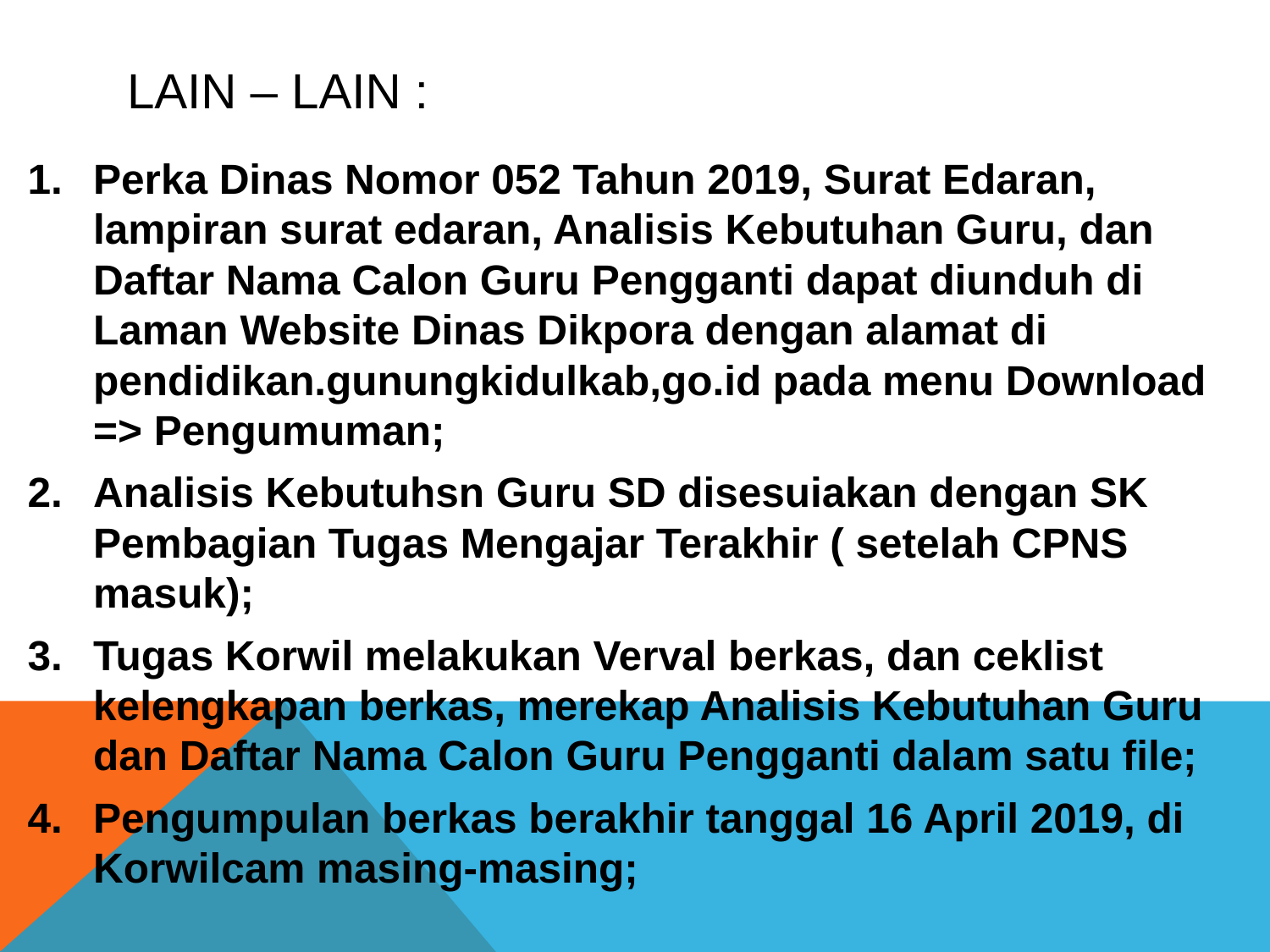

# LAIN – LAIN :
Perka Dinas Nomor 052 Tahun 2019, Surat Edaran, lampiran surat edaran, Analisis Kebutuhan Guru, dan Daftar Nama Calon Guru Pengganti dapat diunduh di Laman Website Dinas Dikpora dengan alamat di pendidikan.gunungkidulkab,go.id pada menu Download => Pengumuman;
Analisis Kebutuhsn Guru SD disesuiakan dengan SK Pembagian Tugas Mengajar Terakhir ( setelah CPNS masuk);
Tugas Korwil melakukan Verval berkas, dan ceklist kelengkapan berkas, merekap Analisis Kebutuhan Guru dan Daftar Nama Calon Guru Pengganti dalam satu file;
Pengumpulan berkas berakhir tanggal 16 April 2019, di Korwilcam masing-masing;